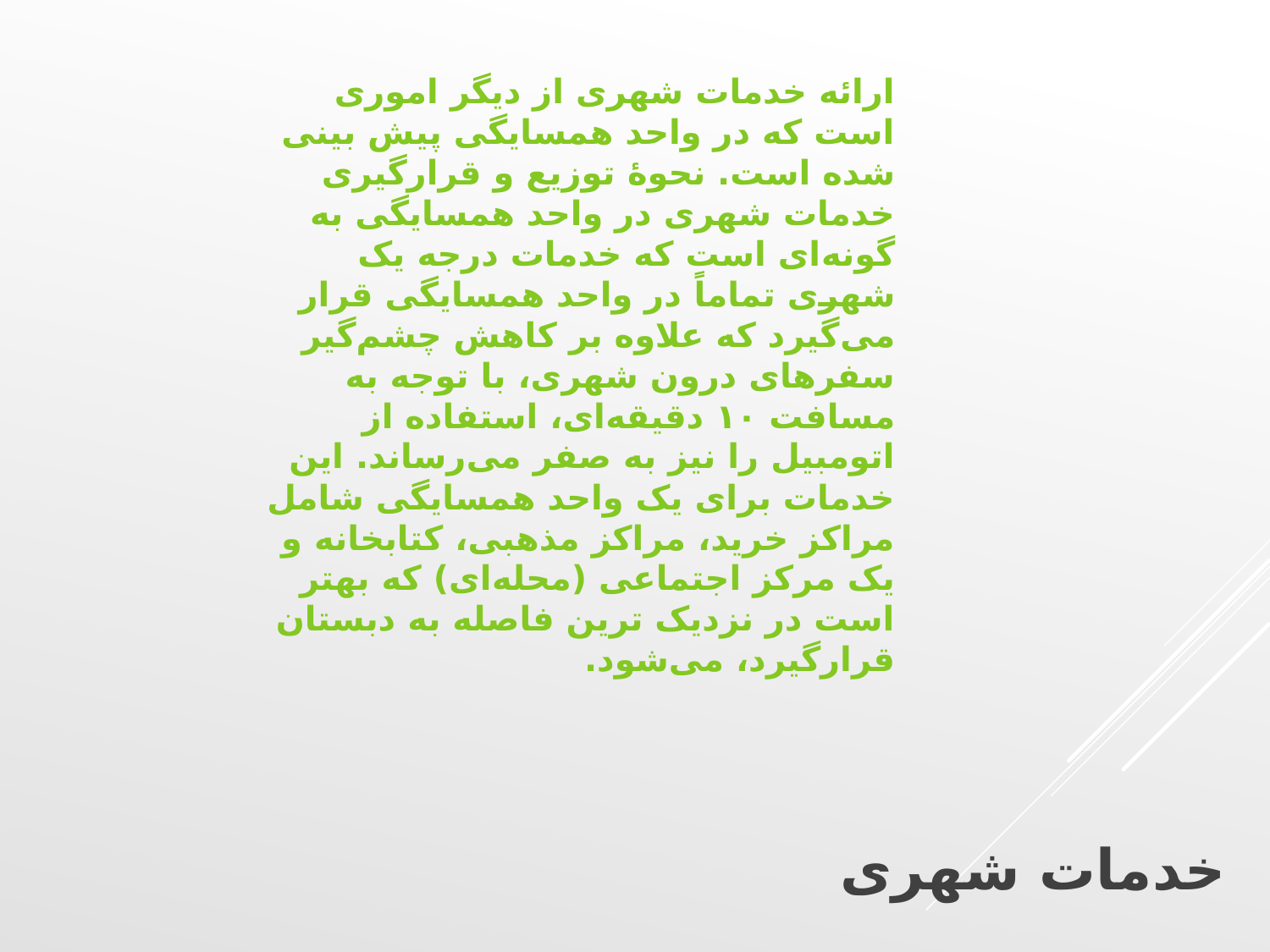

ارائه خدمات شهری از دیگر اموری است که در واحد همسایگی پیش بینی شده است. نحوۀ توزیع و قرارگیری خدمات شهری در واحد همسایگی به گونه‌ای است که خدمات درجه یک شهری تماماً در واحد همسایگی قرار می‌گیرد که علاوه بر کاهش چشم‌گیر سفرهای درون شهری، با توجه به مسافت ۱۰ دقیقه‌ای، استفاده از اتومبیل را نیز به صفر می‌رساند. این خدمات برای یک واحد همسایگی شامل مراکز خرید، مراکز مذهبی، کتابخانه و یک مرکز اجتماعی (محله‌ای) که بهتر است در نزدیک ترین فاصله به دبستان قرارگیرد، می‌شود.

# خدمات شهری